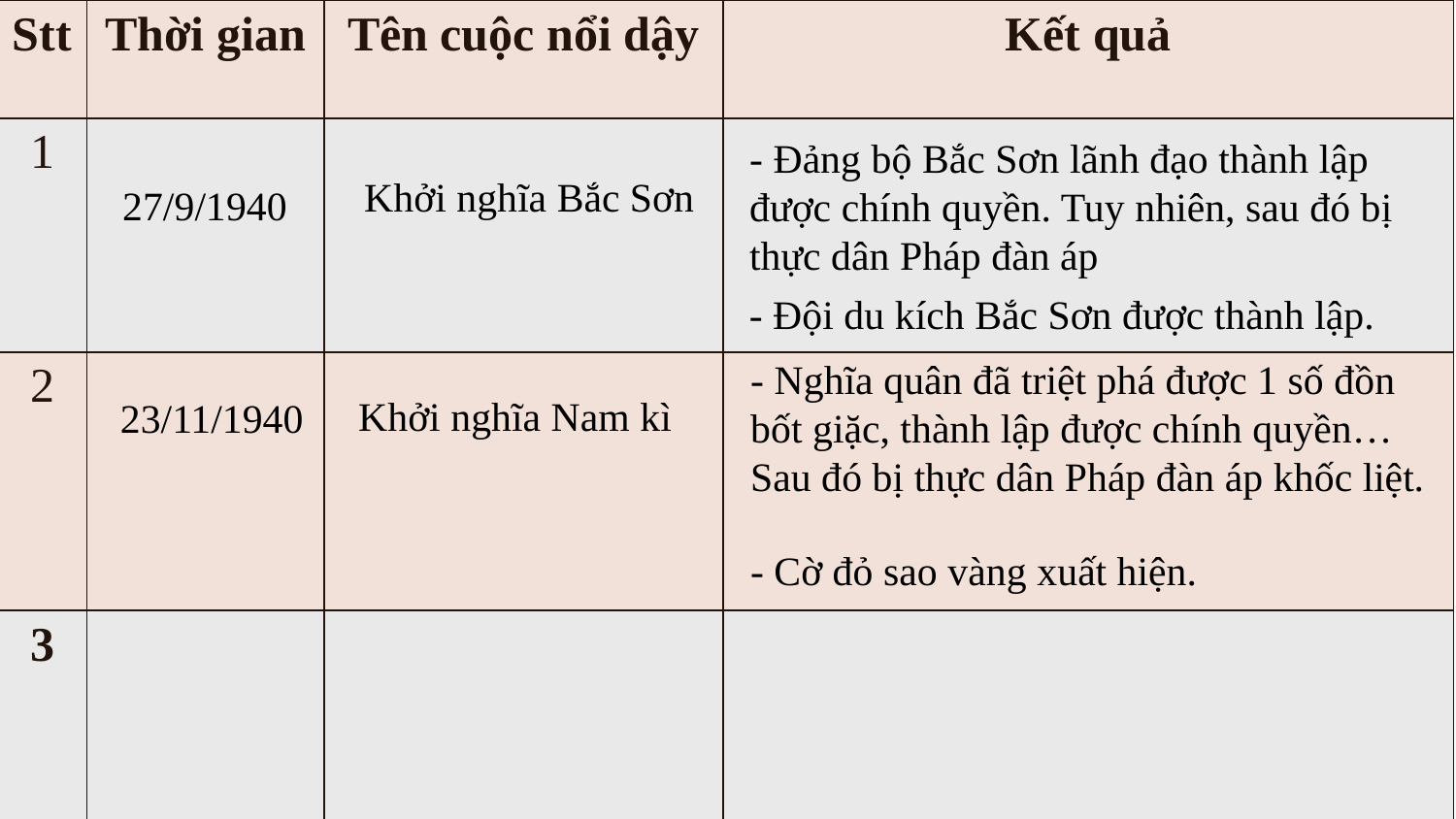

| Stt | Thời gian | Tên cuộc nổi dậy | Kết quả |
| --- | --- | --- | --- |
| 1 |  |  |  |
| 2 |  |  |  |
| 3 |  |  |  |
- Đảng bộ Bắc Sơn lãnh đạo thành lập được chính quyền. Tuy nhiên, sau đó bị thực dân Pháp đàn áp
Khởi nghĩa Bắc Sơn
27/9/1940
- Đội du kích Bắc Sơn được thành lập.
- Nghĩa quân đã triệt phá được 1 số đồn bốt giặc, thành lập được chính quyền…Sau đó bị thực dân Pháp đàn áp khốc liệt.
Khởi nghĩa Nam kì
23/11/1940
- Cờ đỏ sao vàng xuất hiện.